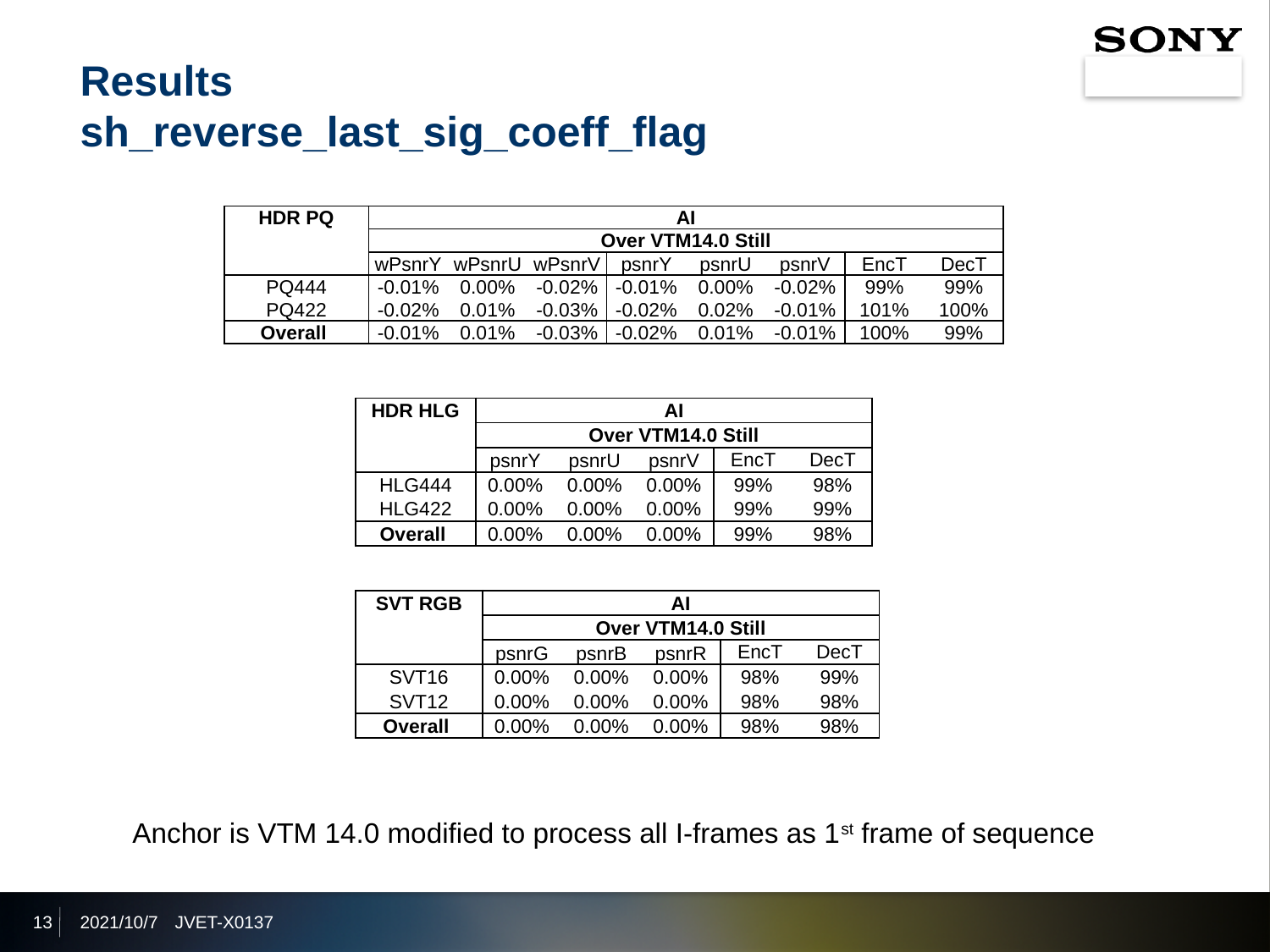

# Results sh_reverse_last_sig_coeff_flag
| HDR PQ | AI |  |  |  |  |  |  |  |
| --- | --- | --- | --- | --- | --- | --- | --- | --- |
|  | Over VTM14.0 Still |  |  |  |  |  |  |  |
|  | wPsnrY | wPsnrU | wPsnrV | psnrY | psnrU | psnrV | EncT | DecT |
| PQ444 | -0.01% | 0.00% | -0.02% | -0.01% | 0.00% | -0.02% | 99% | 99% |
| PQ422 | -0.02% | 0.01% | -0.03% | -0.02% | 0.02% | -0.01% | 101% | 100% |
| Overall | -0.01% | 0.01% | -0.03% | -0.02% | 0.01% | -0.01% | 100% | 99% |
| HDR HLG | AI |  |  |  |  |
| --- | --- | --- | --- | --- | --- |
|  | Over VTM14.0 Still |  |  |  |  |
|  | psnrY | psnrU | psnrV | EncT | DecT |
| HLG444 | 0.00% | 0.00% | 0.00% | 99% | 98% |
| HLG422 | 0.00% | 0.00% | 0.00% | 99% | 99% |
| Overall | 0.00% | 0.00% | 0.00% | 99% | 98% |
| SVT RGB | AI |  |  |  |  |
| --- | --- | --- | --- | --- | --- |
|  | Over VTM14.0 Still |  |  |  |  |
|  | psnrG | psnrB | psnrR | EncT | DecT |
| SVT16 | 0.00% | 0.00% | 0.00% | 98% | 99% |
| SVT12 | 0.00% | 0.00% | 0.00% | 98% | 98% |
| Overall | 0.00% | 0.00% | 0.00% | 98% | 98% |
Anchor is VTM 14.0 modified to process all I-frames as 1st frame of sequence
13
2021/10/7
JVET-X0137